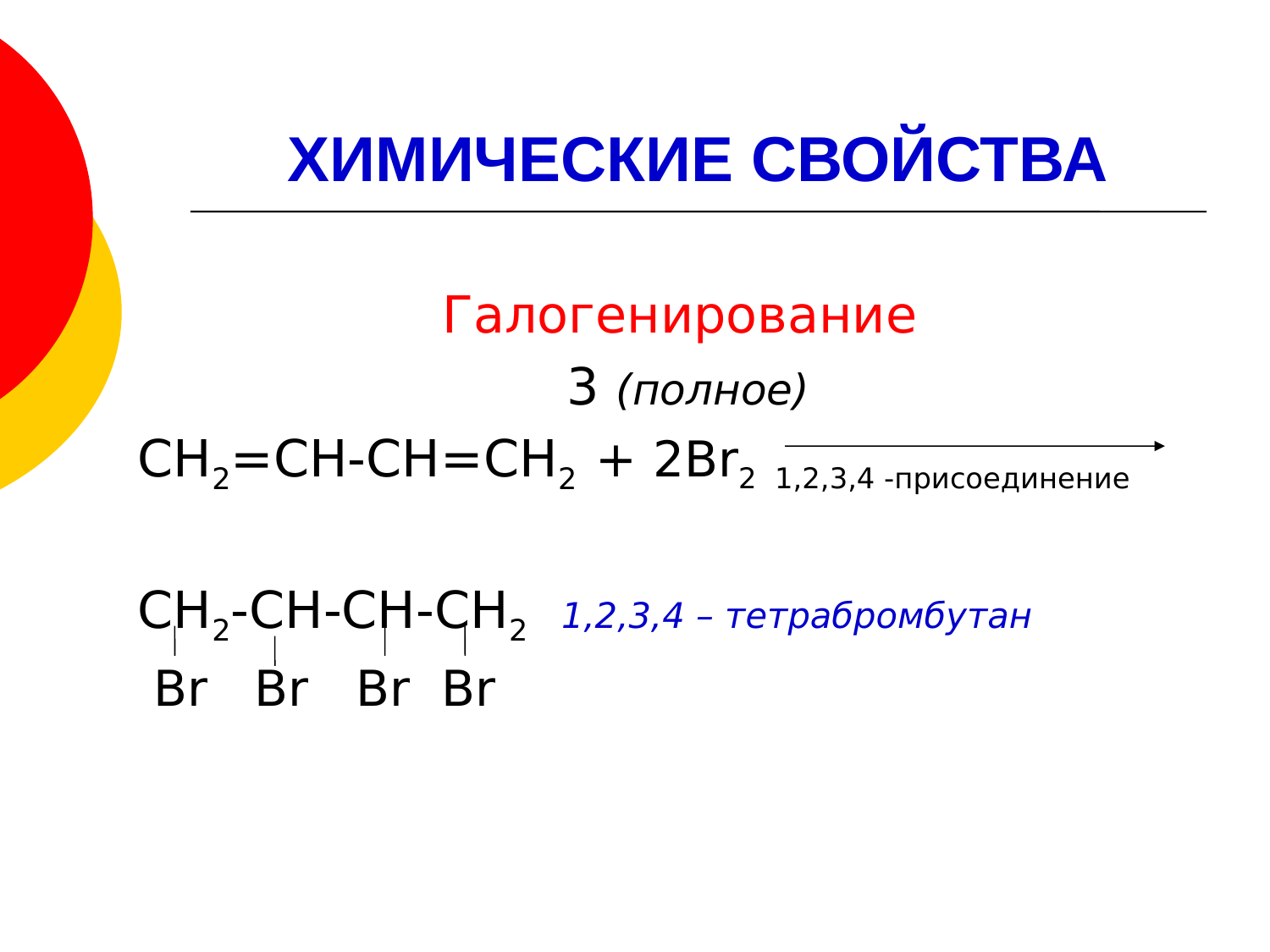

# ХИМИЧЕСКИЕ СВОЙСТВА
Галогенирование
 3 (полное)
СН2=СН-СН=СН2  + 2Br2  1,2,3,4 -присоединение

СН2-СН-СН-СН2   1,2,3,4 – тетрабромбутан
 Br   Br   Br  Br